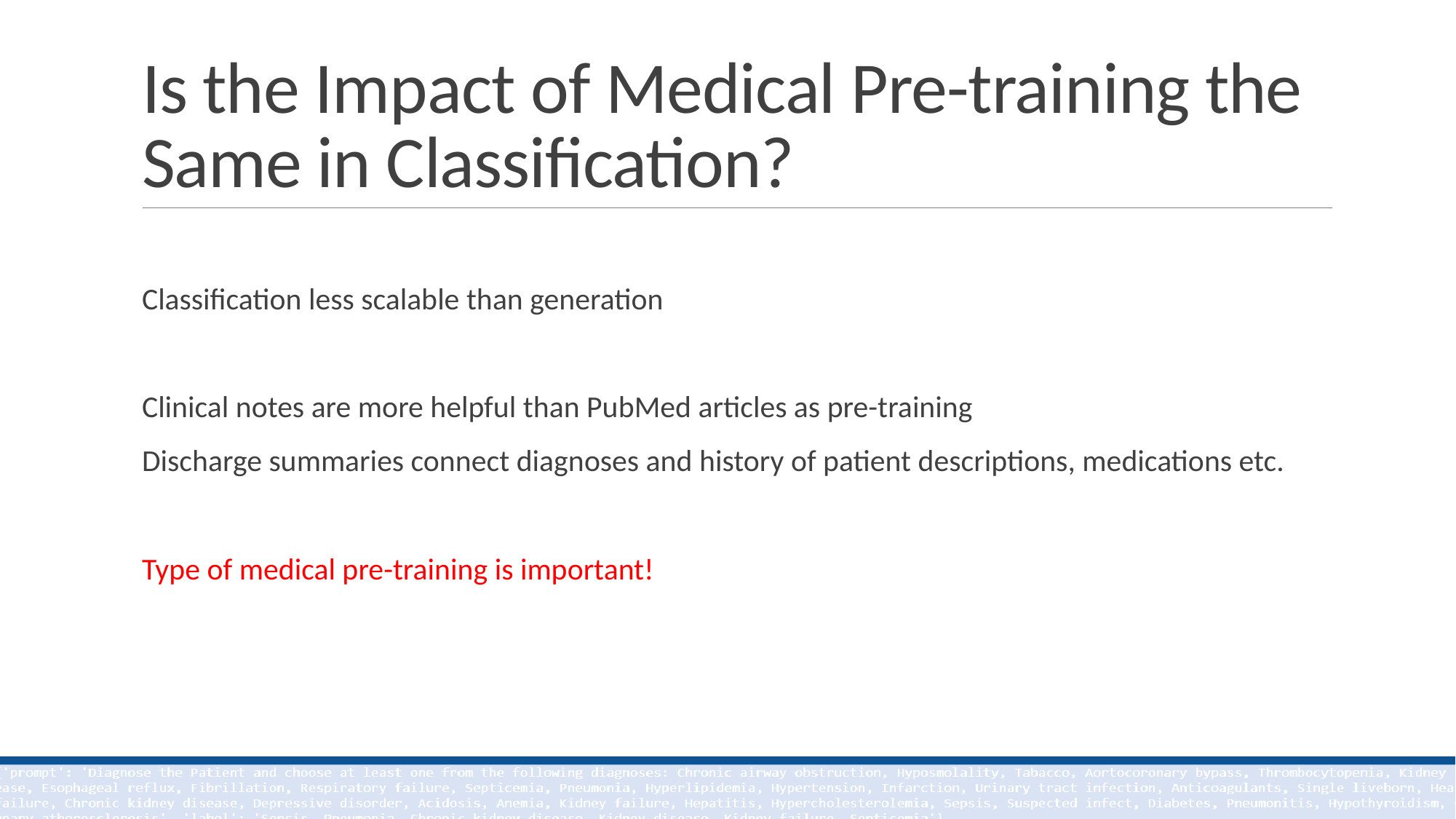

# Is the Impact of Medical Pre-training the Same in Classification?

Classification less scalable than generation

Clinical notes are more helpful than PubMed articles as pre-training
Discharge summaries connect diagnoses and history of patient descriptions, medications etc.

Type of medical pre-training is important!